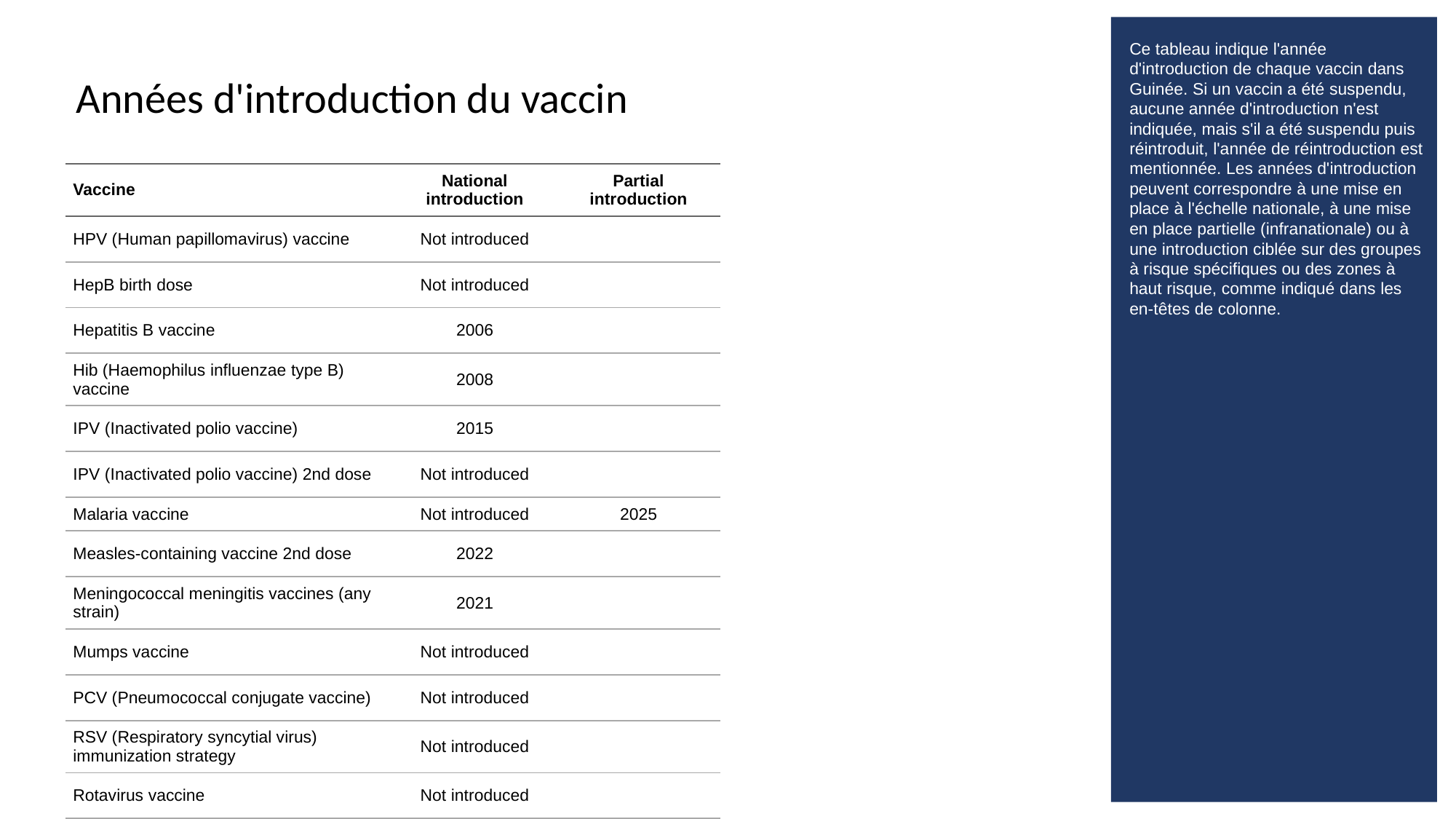

Ce tableau indique l'année d'introduction de chaque vaccin dans Guinée. Si un vaccin a été suspendu, aucune année d'introduction n'est indiquée, mais s'il a été suspendu puis réintroduit, l'année de réintroduction est mentionnée. Les années d'introduction peuvent correspondre à une mise en place à l'échelle nationale, à une mise en place partielle (infranationale) ou à une introduction ciblée sur des groupes à risque spécifiques ou des zones à haut risque, comme indiqué dans les en-têtes de colonne.
# Années d'introduction du vaccin
| Vaccine | National introduction | Partial introduction |
| --- | --- | --- |
| HPV (Human papillomavirus) vaccine | Not introduced |  |
| HepB birth dose | Not introduced |  |
| Hepatitis B vaccine | 2006 |  |
| Hib (Haemophilus influenzae type B) vaccine | 2008 |  |
| IPV (Inactivated polio vaccine) | 2015 |  |
| IPV (Inactivated polio vaccine) 2nd dose | Not introduced |  |
| Malaria vaccine | Not introduced | 2025 |
| Measles-containing vaccine 2nd dose | 2022 |  |
| Meningococcal meningitis vaccines (any strain) | 2021 |  |
| Mumps vaccine | Not introduced |  |
| PCV (Pneumococcal conjugate vaccine) | Not introduced |  |
| RSV (Respiratory syncytial virus) immunization strategy | Not introduced |  |
| Rotavirus vaccine | Not introduced |  |
| Rubella vaccine | Not introduced |  |
| Typhoid conjugate vaccine | Not introduced |  |
| YF (Yellow fever) vaccine | 2003 | 2002 |